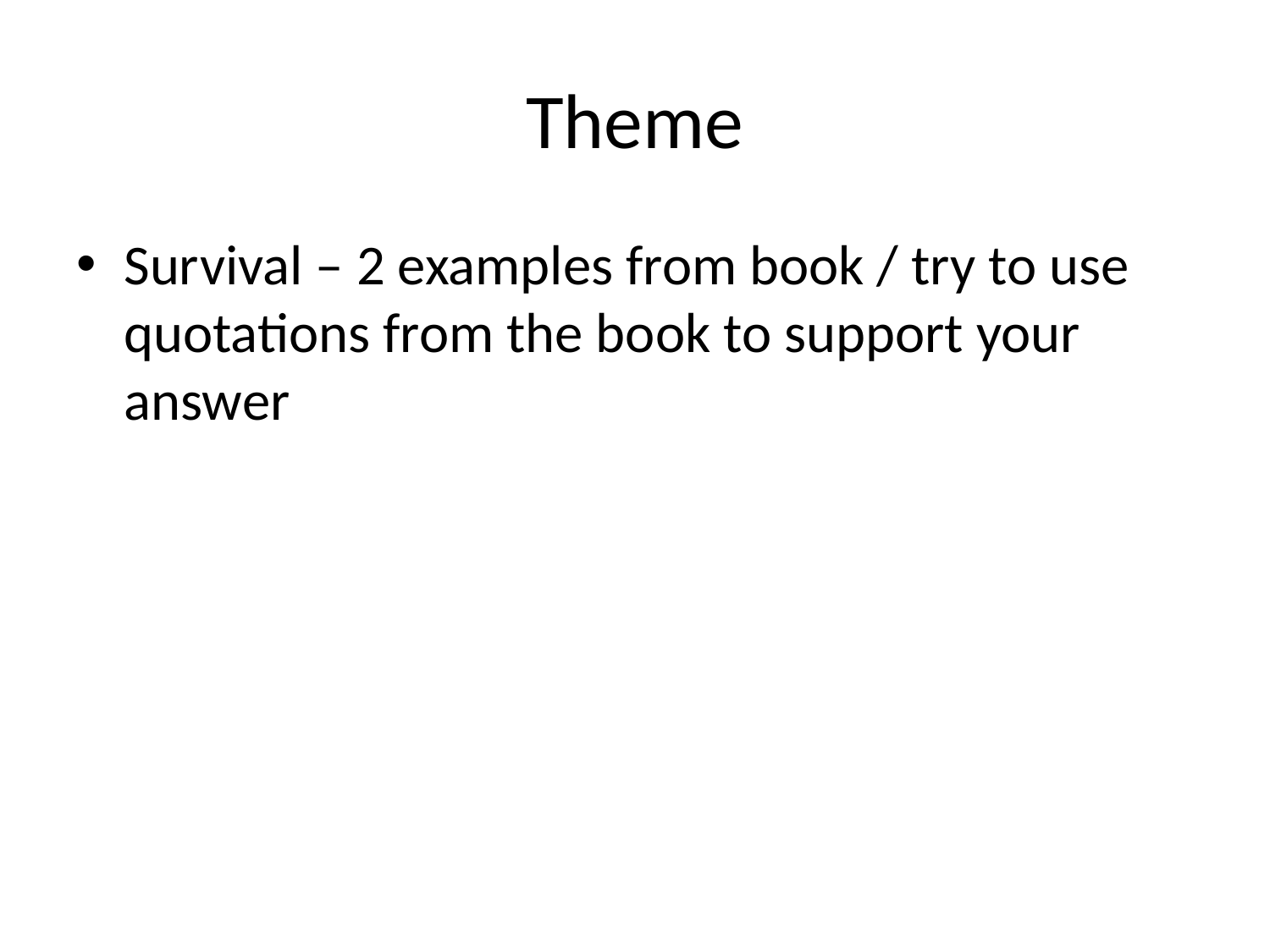

# Theme
Survival – 2 examples from book / try to use quotations from the book to support your answer